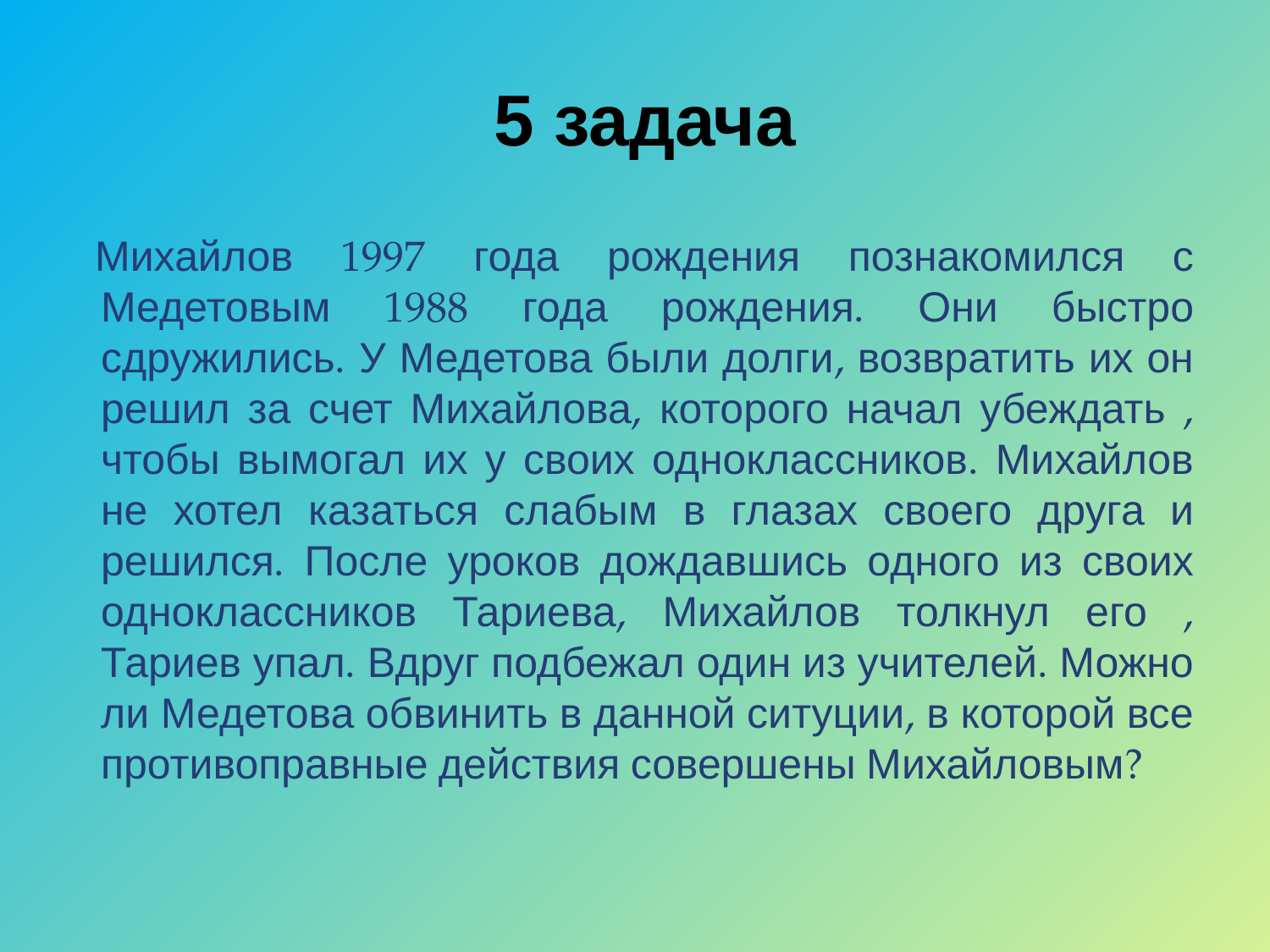

# 5 задача
Михайлов 1997 года рождения познакомился с Медетовым 1988 года рождения. Они быстро сдружились. У Медетова были долги, возвратить их он решил за счет Михайлова, которого начал убеждать , чтобы вымогал их у своих одноклассников. Михайлов не хотел казаться слабым в глазах своего друга и решился. После уроков дождавшись одного из своих одноклассников Тариева, Михайлов толкнул его , Тариев упал. Вдруг подбежал один из учителей. Можно ли Медетова обвинить в данной ситуции, в которой все противоправные действия совершены Михайловым?